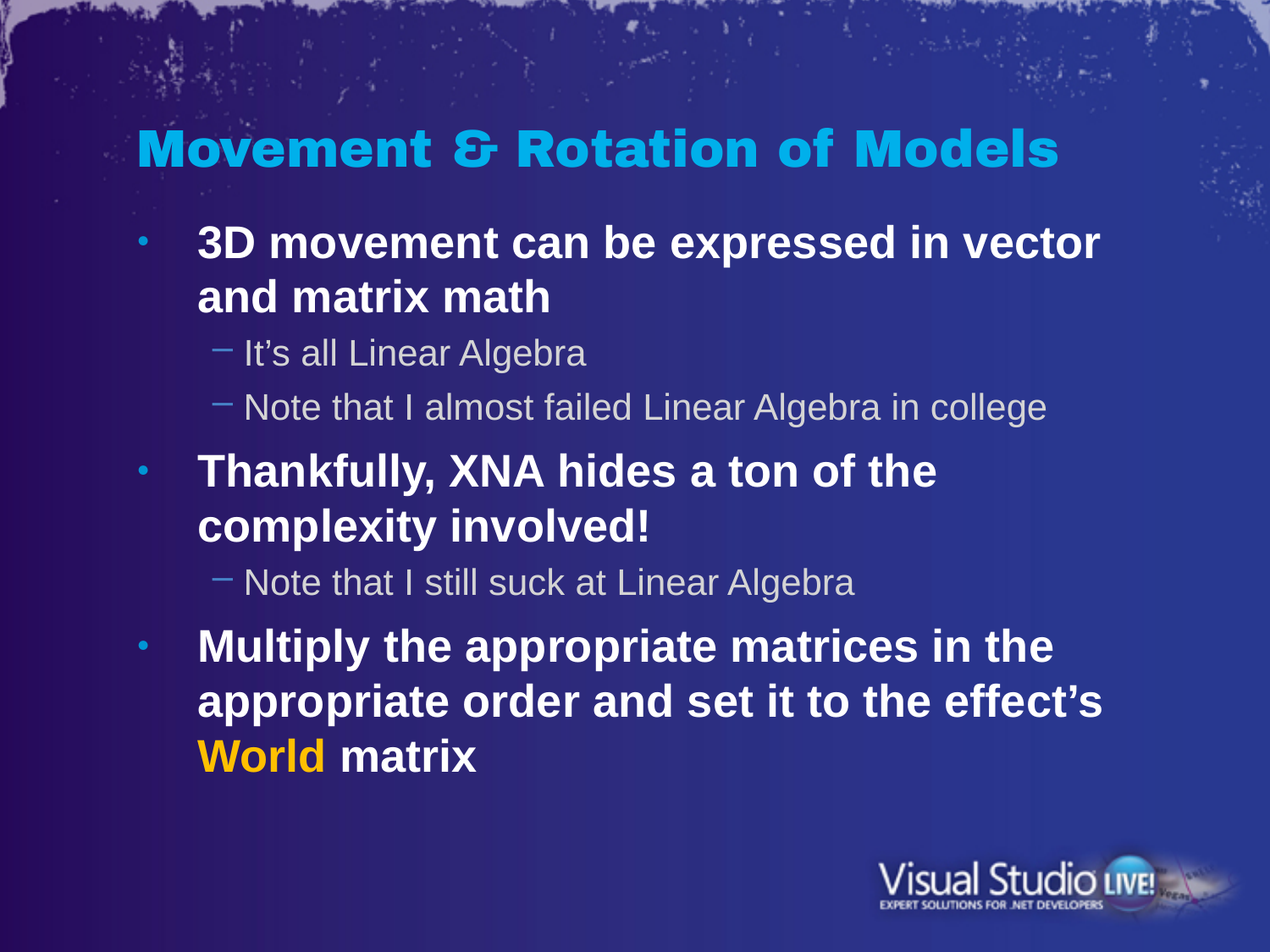

# Movement & Rotation of Models
3D movement can be expressed in vector and matrix math
It’s all Linear Algebra
Note that I almost failed Linear Algebra in college
Thankfully, XNA hides a ton of the complexity involved!
Note that I still suck at Linear Algebra
Multiply the appropriate matrices in the appropriate order and set it to the effect’s World matrix